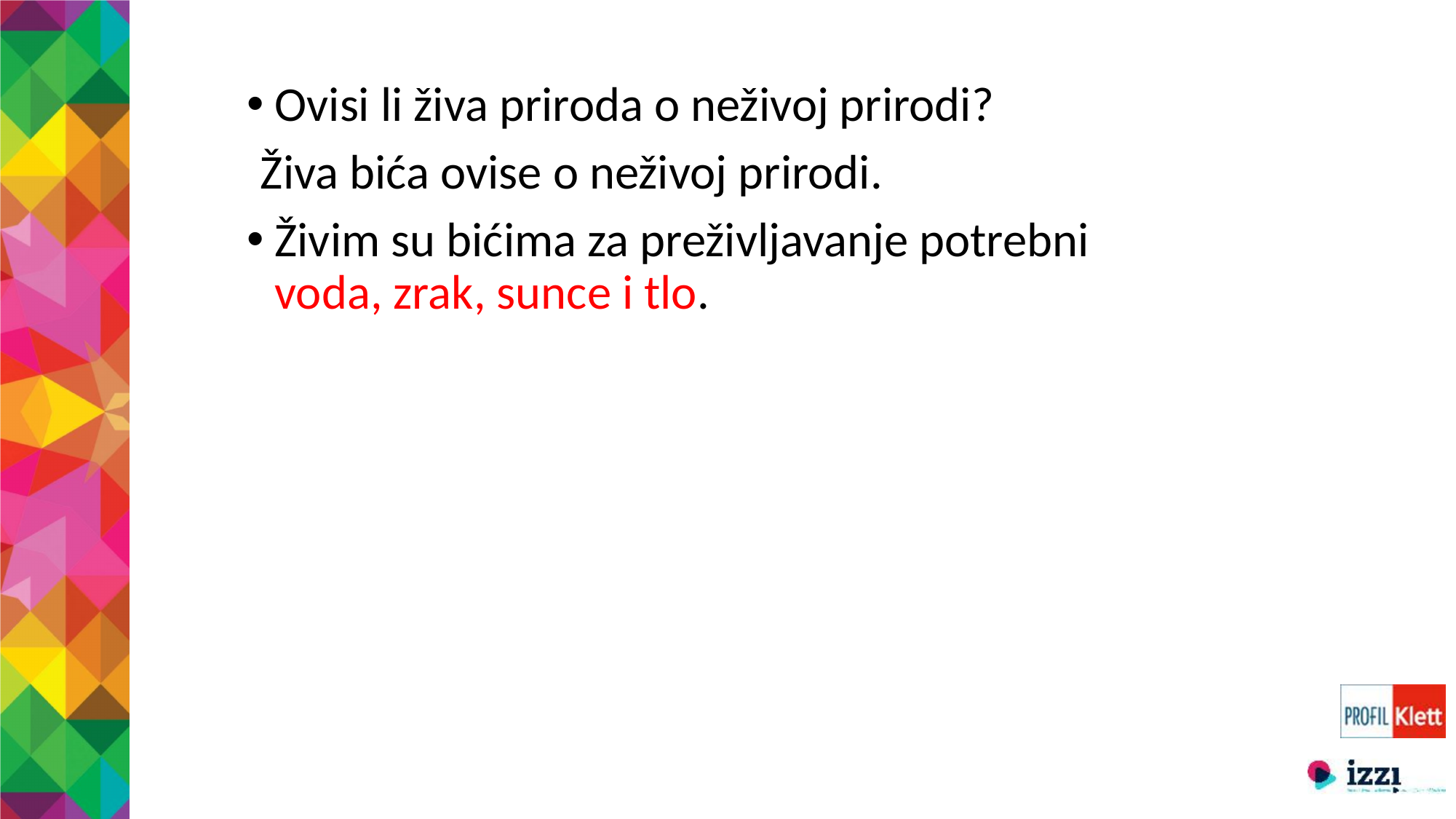

Ovisi li živa priroda o neživoj prirodi?
Živa bića ovise o neživoj prirodi.
Živim su bićima za preživljavanje potrebni voda, zrak, sunce i tlo.